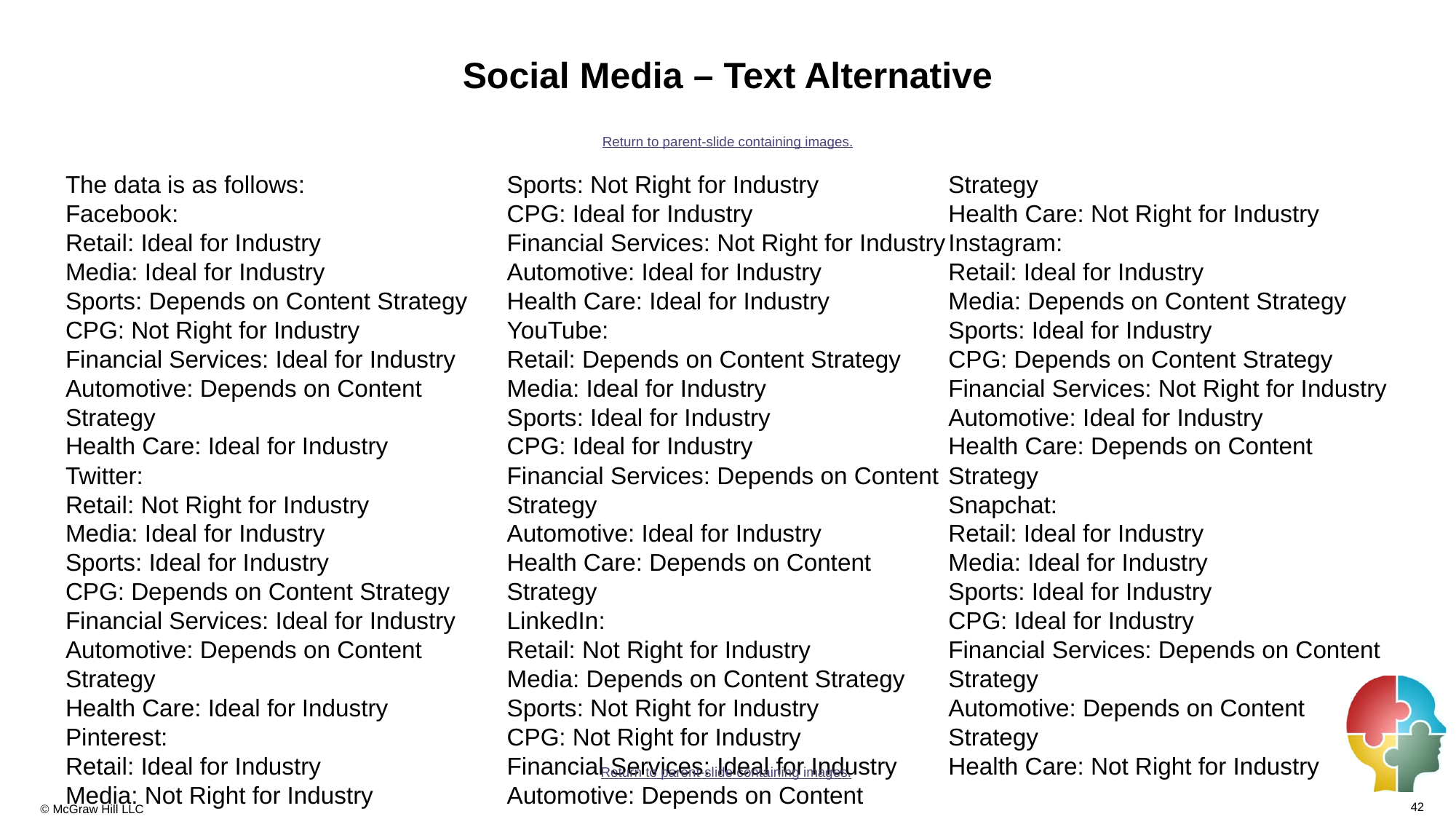

# Social Media – Text Alternative
Return to parent-slide containing images.
The data is as follows:
Facebook:
Retail: Ideal for Industry
Media: Ideal for Industry
Sports: Depends on Content Strategy
CPG: Not Right for Industry
Financial Services: Ideal for Industry
Automotive: Depends on Content Strategy
Health Care: Ideal for Industry
Twitter:
Retail: Not Right for Industry
Media: Ideal for Industry
Sports: Ideal for Industry
CPG: Depends on Content Strategy
Financial Services: Ideal for Industry
Automotive: Depends on Content Strategy
Health Care: Ideal for Industry
Pinterest:
Retail: Ideal for Industry
Media: Not Right for Industry
Sports: Not Right for Industry
CPG: Ideal for Industry
Financial Services: Not Right for Industry
Automotive: Ideal for Industry
Health Care: Ideal for Industry
YouTube:
Retail: Depends on Content Strategy
Media: Ideal for Industry
Sports: Ideal for Industry
CPG: Ideal for Industry
Financial Services: Depends on Content Strategy
Automotive: Ideal for Industry
Health Care: Depends on Content Strategy
LinkedIn:
Retail: Not Right for Industry
Media: Depends on Content Strategy
Sports: Not Right for Industry
CPG: Not Right for Industry
Financial Services: Ideal for Industry
Automotive: Depends on Content Strategy
Health Care: Not Right for Industry
Instagram:
Retail: Ideal for Industry
Media: Depends on Content Strategy
Sports: Ideal for Industry
CPG: Depends on Content Strategy
Financial Services: Not Right for Industry
Automotive: Ideal for Industry
Health Care: Depends on Content Strategy
Snapchat:
Retail: Ideal for Industry
Media: Ideal for Industry
Sports: Ideal for Industry
CPG: Ideal for Industry
Financial Services: Depends on Content Strategy
Automotive: Depends on Content Strategy
Health Care: Not Right for Industry
Return to parent-slide containing images.
42